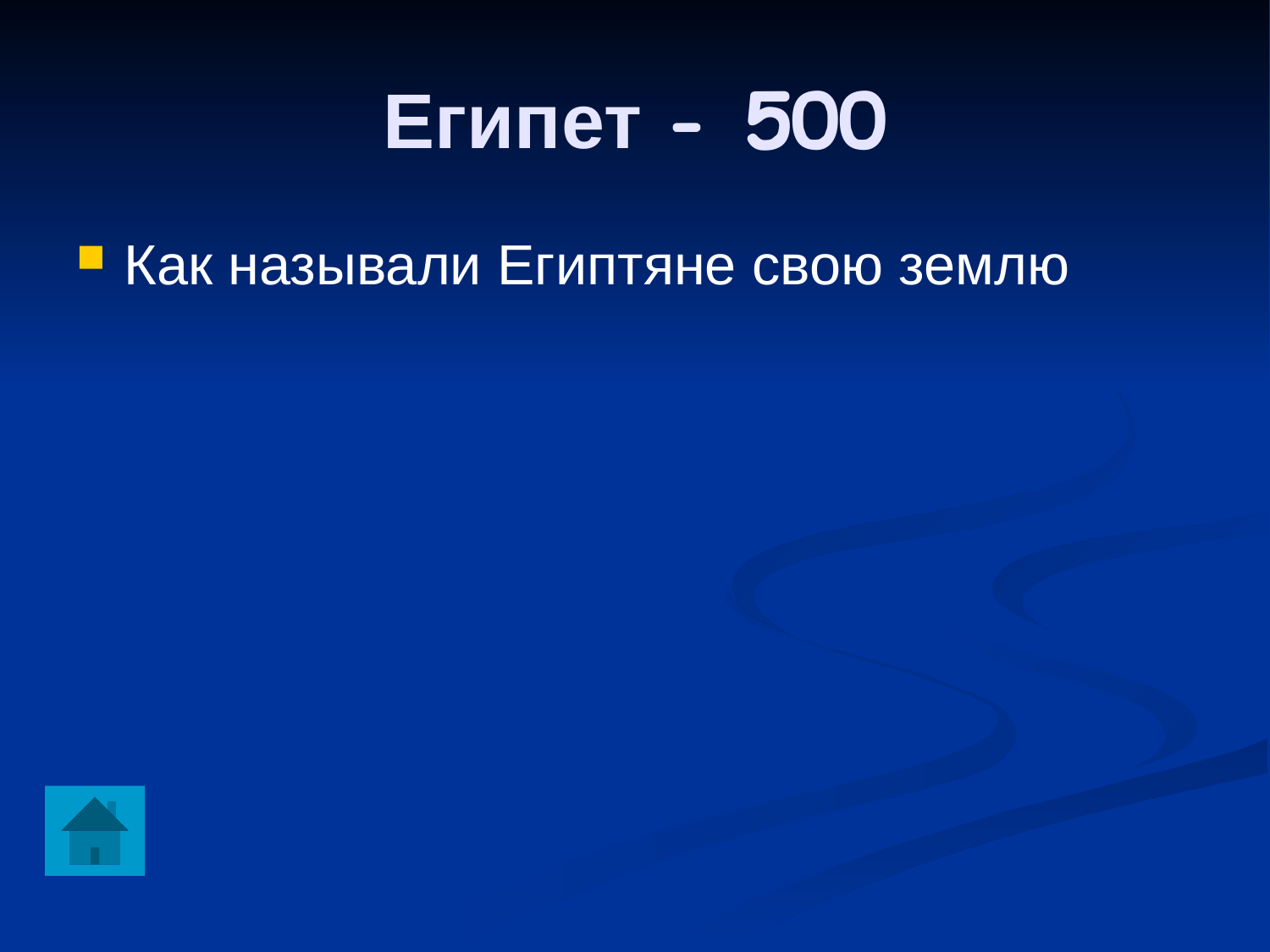

Египет - 500
Как называли Египтяне свою землю